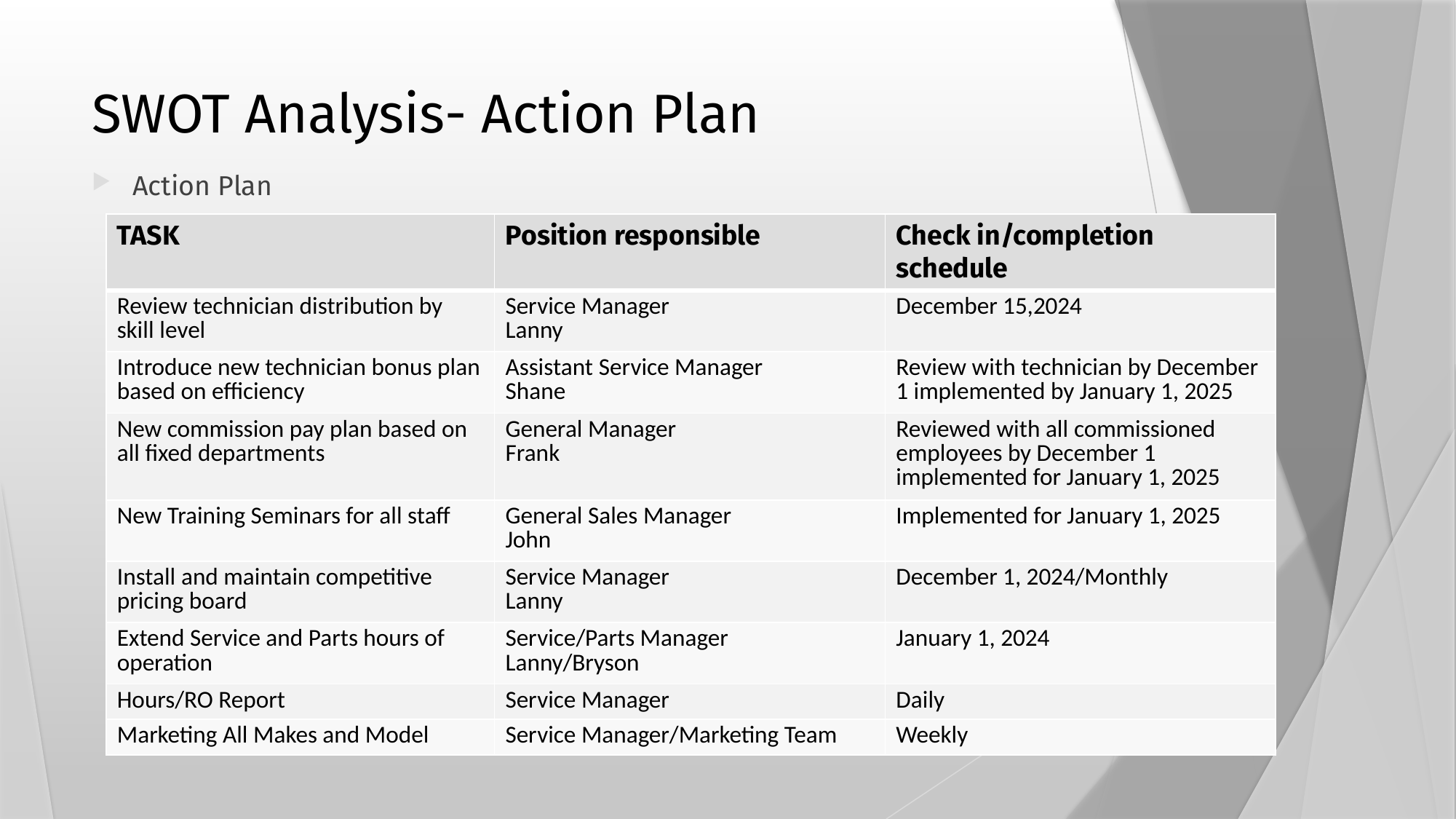

# SWOT Analysis- Action Plan
Action Plan

| TASK | Position responsible | Check in/completion schedule |
| --- | --- | --- |
| Review technician distribution by skill level | Service Manager Lanny | December 15,2024 |
| Introduce new technician bonus plan based on efficiency | Assistant Service Manager Shane | Review with technician by December 1 implemented by January 1, 2025 |
| New commission pay plan based on all fixed departments | General Manager Frank | Reviewed with all commissioned employees by December 1 implemented for January 1, 2025 |
| New Training Seminars for all staff | General Sales Manager John | Implemented for January 1, 2025 |
| Install and maintain competitive pricing board | Service Manager Lanny | December 1, 2024/Monthly |
| Extend Service and Parts hours of operation | Service/Parts Manager Lanny/Bryson | January 1, 2024 |
| Hours/RO Report | Service Manager | Daily |
| Marketing All Makes and Model | Service Manager/Marketing Team | Weekly |